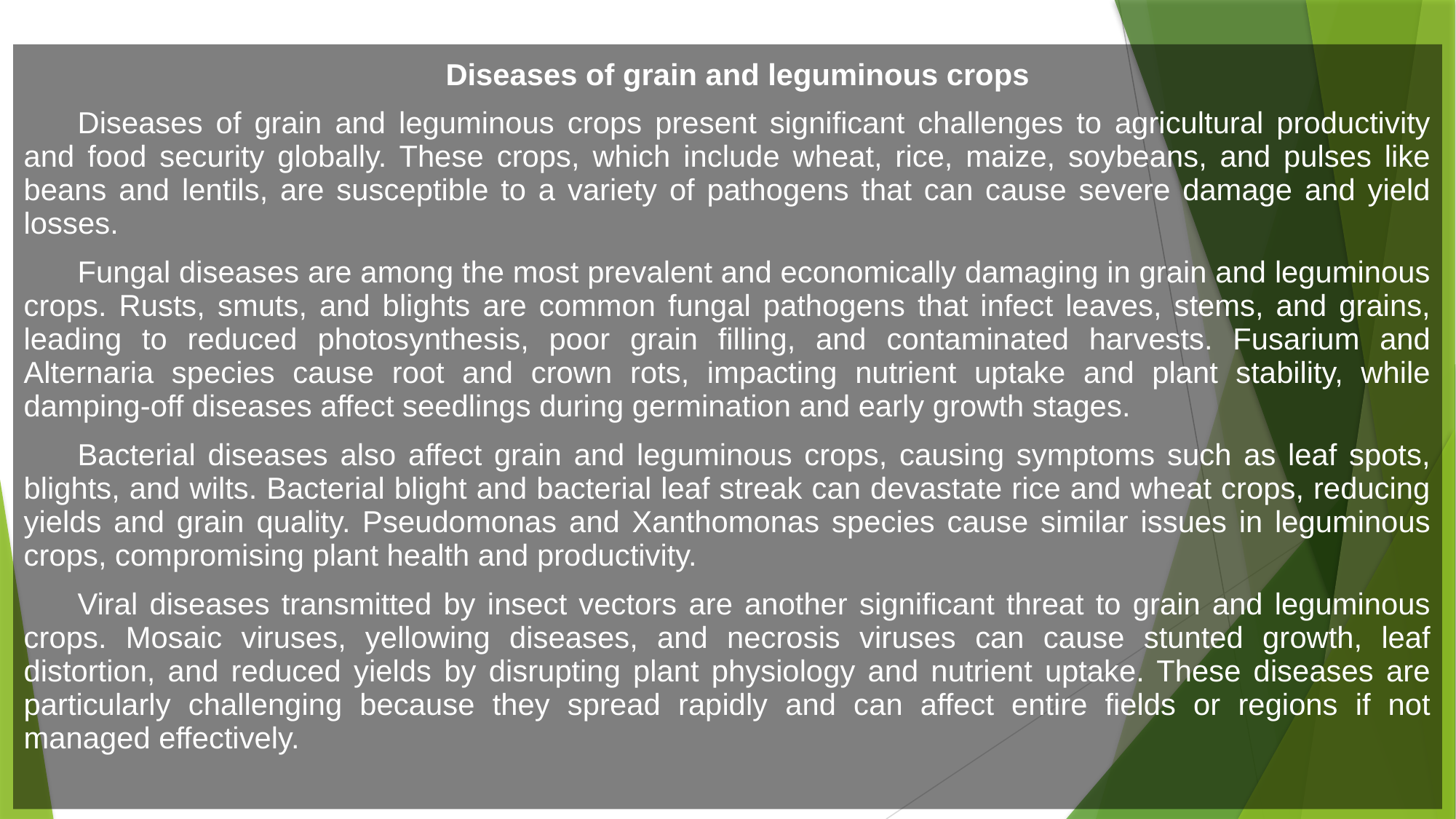

Diseases of grain and leguminous crops
Diseases of grain and leguminous crops present significant challenges to agricultural productivity and food security globally. These crops, which include wheat, rice, maize, soybeans, and pulses like beans and lentils, are susceptible to a variety of pathogens that can cause severe damage and yield losses.
Fungal diseases are among the most prevalent and economically damaging in grain and leguminous crops. Rusts, smuts, and blights are common fungal pathogens that infect leaves, stems, and grains, leading to reduced photosynthesis, poor grain filling, and contaminated harvests. Fusarium and Alternaria species cause root and crown rots, impacting nutrient uptake and plant stability, while damping-off diseases affect seedlings during germination and early growth stages.
Bacterial diseases also affect grain and leguminous crops, causing symptoms such as leaf spots, blights, and wilts. Bacterial blight and bacterial leaf streak can devastate rice and wheat crops, reducing yields and grain quality. Pseudomonas and Xanthomonas species cause similar issues in leguminous crops, compromising plant health and productivity.
Viral diseases transmitted by insect vectors are another significant threat to grain and leguminous crops. Mosaic viruses, yellowing diseases, and necrosis viruses can cause stunted growth, leaf distortion, and reduced yields by disrupting plant physiology and nutrient uptake. These diseases are particularly challenging because they spread rapidly and can affect entire fields or regions if not managed effectively.